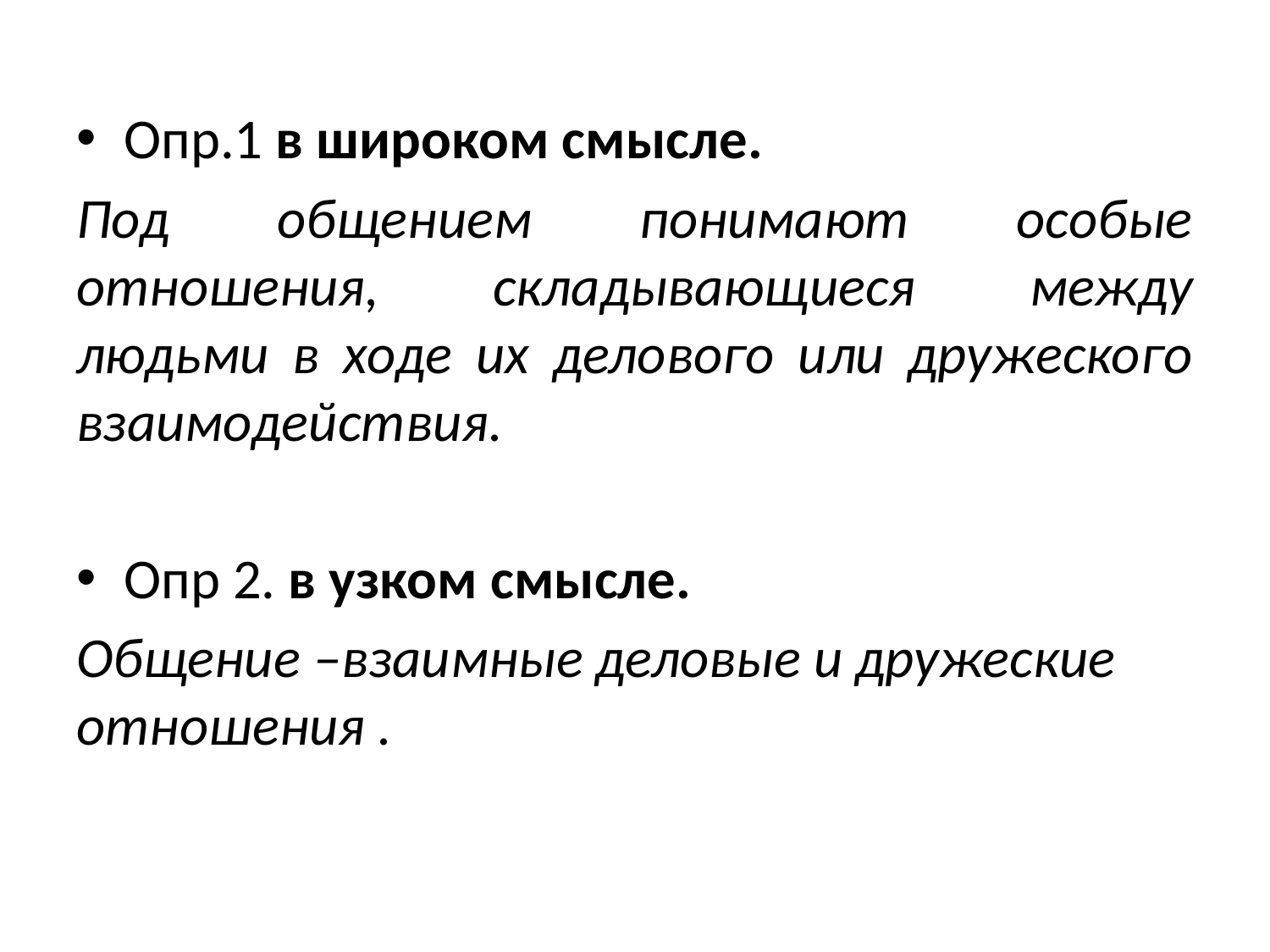

Опр.1 в широком смысле.
Под общением понимают особые отношения, складывающиеся между людьми в ходе их делового или дружеского взаимодействия.

Опр 2. в узком смысле.
Общение –взаимные деловые и дружеские отношения .